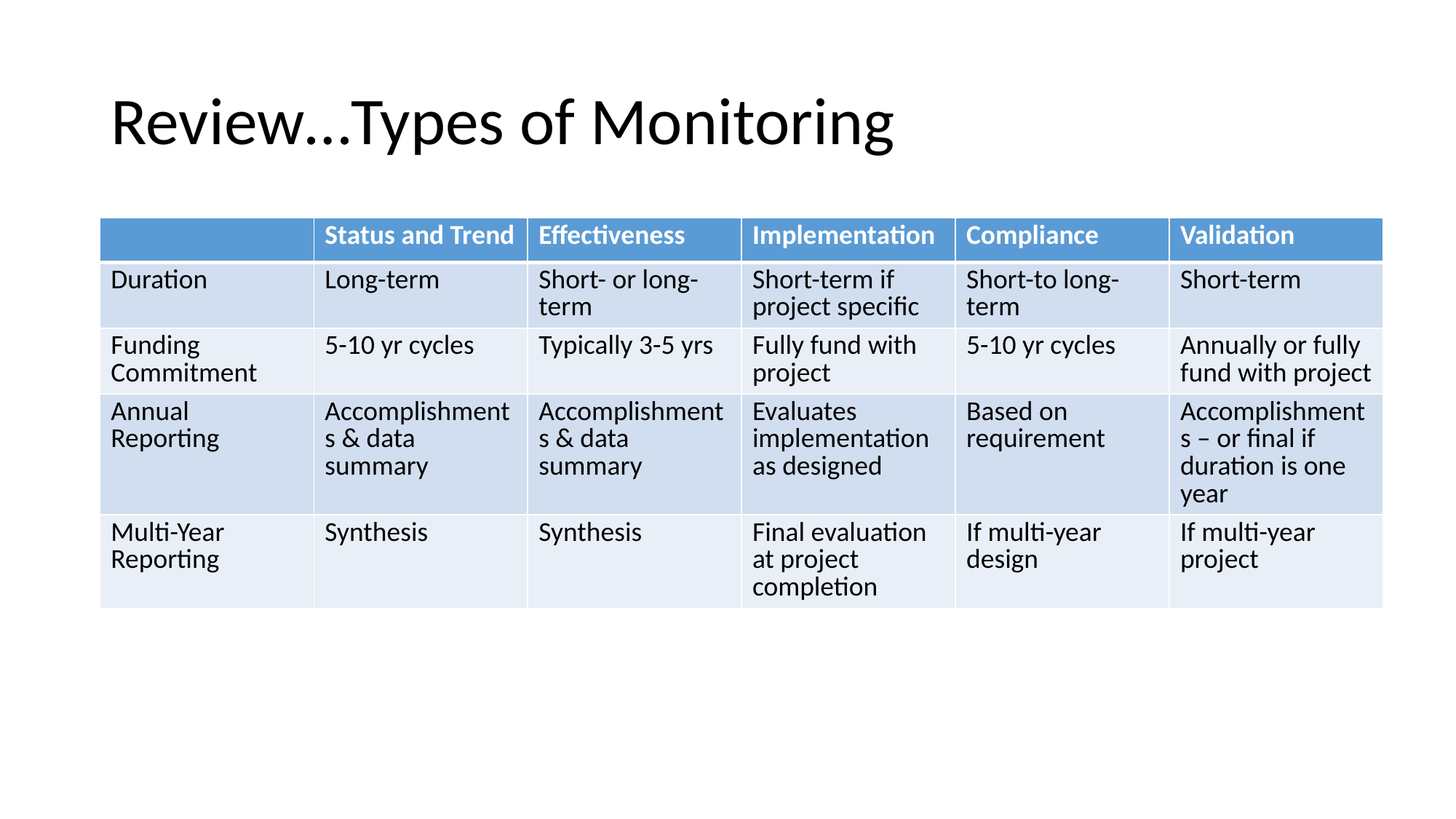

# Review…Types of Monitoring
|  | Status and Trend | Effectiveness | Implementation | Compliance | Validation |
| --- | --- | --- | --- | --- | --- |
| Duration | Long-term | Short- or long-term | Short-term if project specific | Short-to long-term | Short-term |
| Funding Commitment | 5-10 yr cycles | Typically 3-5 yrs | Fully fund with project | 5-10 yr cycles | Annually or fully fund with project |
| Annual Reporting | Accomplishments & data summary | Accomplishments & data summary | Evaluates implementation as designed | Based on requirement | Accomplishments – or final if duration is one year |
| Multi-Year Reporting | Synthesis | Synthesis | Final evaluation at project completion | If multi-year design | If multi-year project |